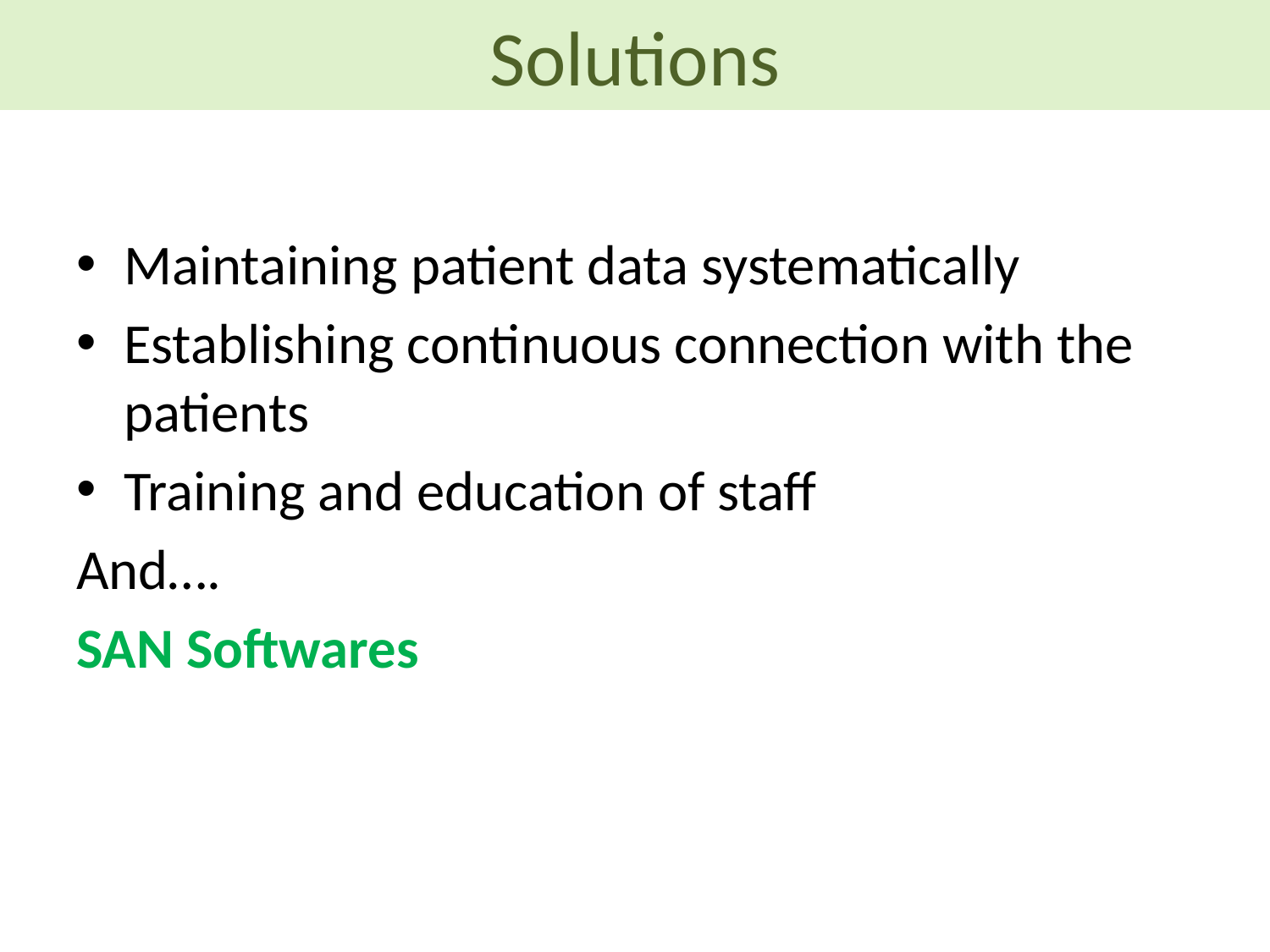

Solutions
Maintaining patient data systematically
Establishing continuous connection with the patients
Training and education of staff
And….
SAN Softwares